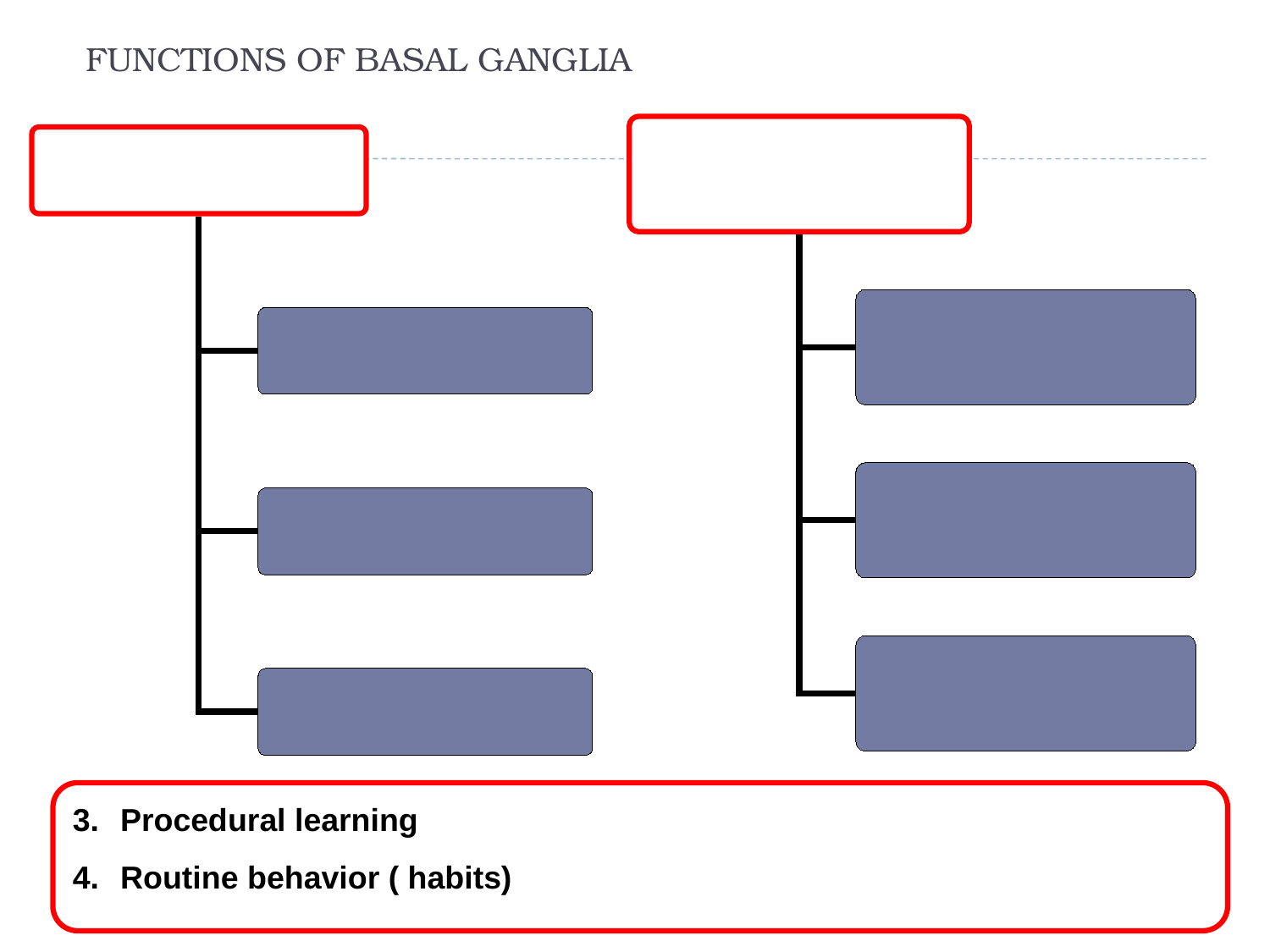

# FUNCTIONS OF BASAL GANGLIA
Procedural learning
Routine behavior ( habits)

33